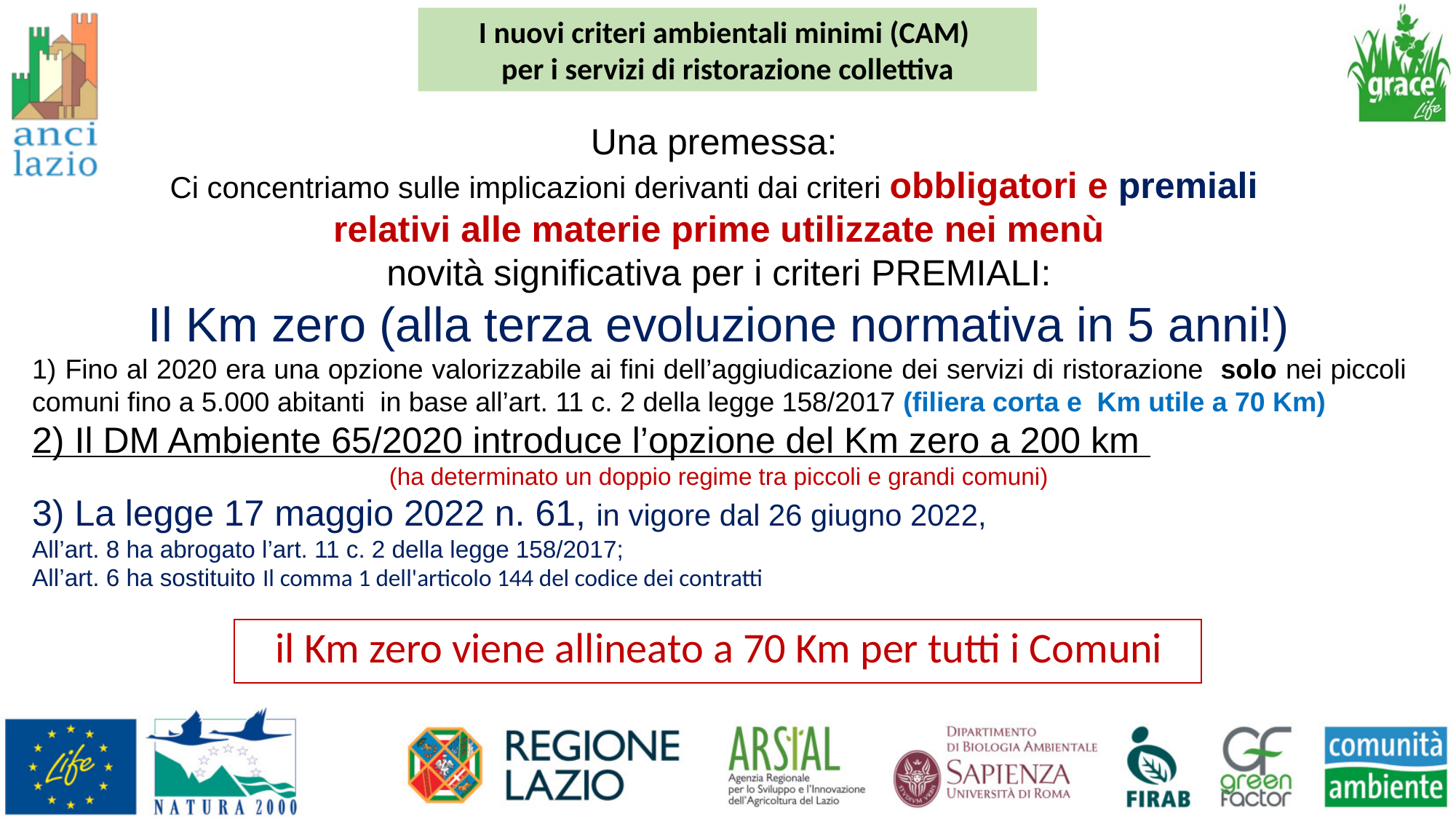

I nuovi criteri ambientali minimi (CAM)
per i servizi di ristorazione collettiva
Una premessa:
Ci concentriamo sulle implicazioni derivanti dai criteri obbligatori e premiali
relativi alle materie prime utilizzate nei menù
novità significativa per i criteri PREMIALI:
Il Km zero (alla terza evoluzione normativa in 5 anni!)
1) Fino al 2020 era una opzione valorizzabile ai fini dell’aggiudicazione dei servizi di ristorazione  solo nei piccoli comuni fino a 5.000 abitanti  in base all’art. 11 c. 2 della legge 158/2017 (filiera corta e  Km utile a 70 Km)
2) Il DM Ambiente 65/2020 introduce l’opzione del Km zero a 200 km
(ha determinato un doppio regime tra piccoli e grandi comuni)
3) La legge 17 maggio 2022 n. 61, in vigore dal 26 giugno 2022,
All’art. 8 ha abrogato l’art. 11 c. 2 della legge 158/2017;
All’art. 6 ha sostituito Il comma 1 dell'articolo 144 del codice dei contratti
il Km zero viene allineato a 70 Km per tutti i Comuni